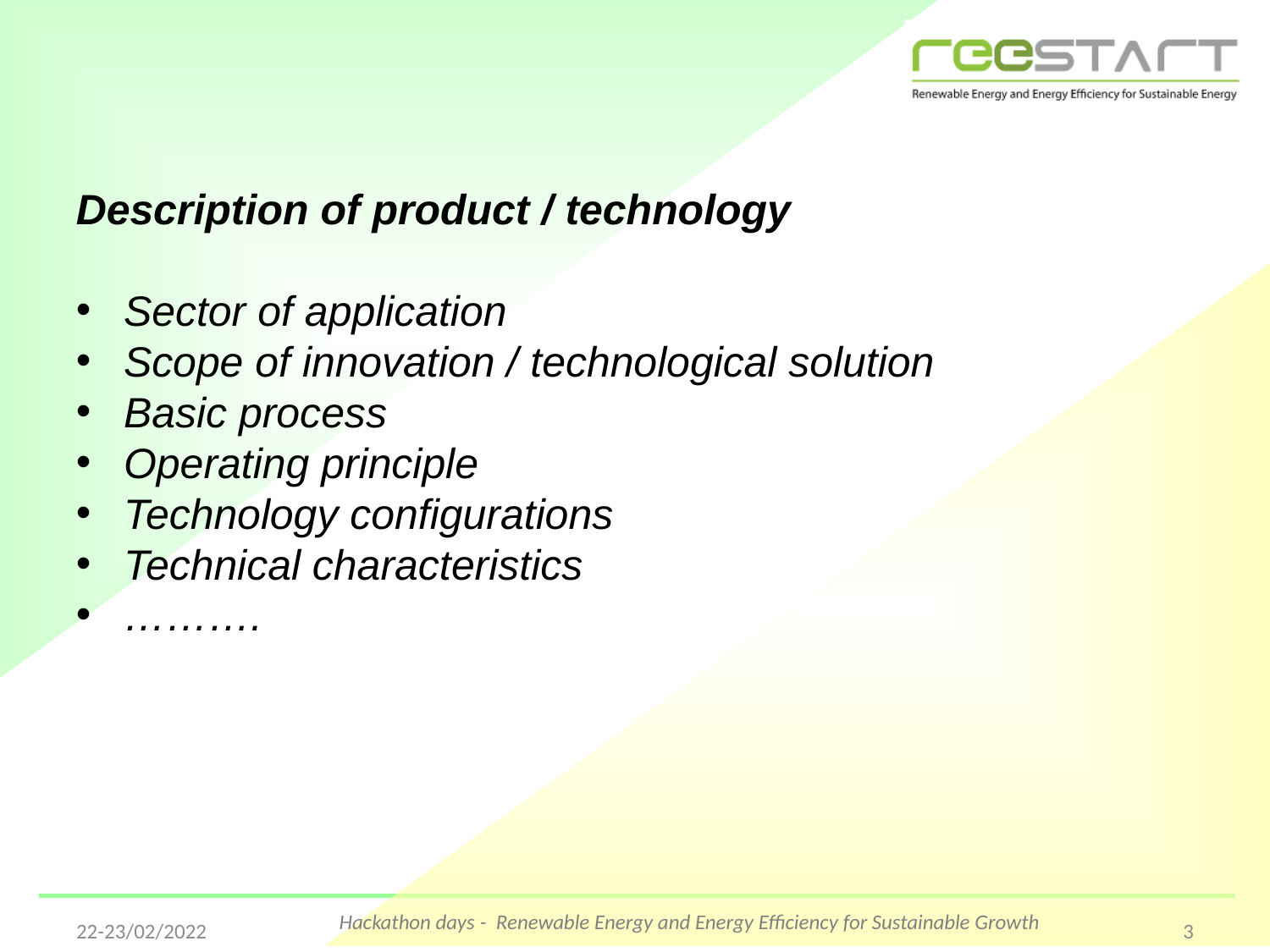

Description of product / technology

Sector of application
Scope of innovation / technological solution
Basic process
Operating principle
Technology configurations
Technical characteristics
……….

Hackathon days -  Renewable Energy and Energy Efficiency for Sustainable Growth
22-23/02/2022
3